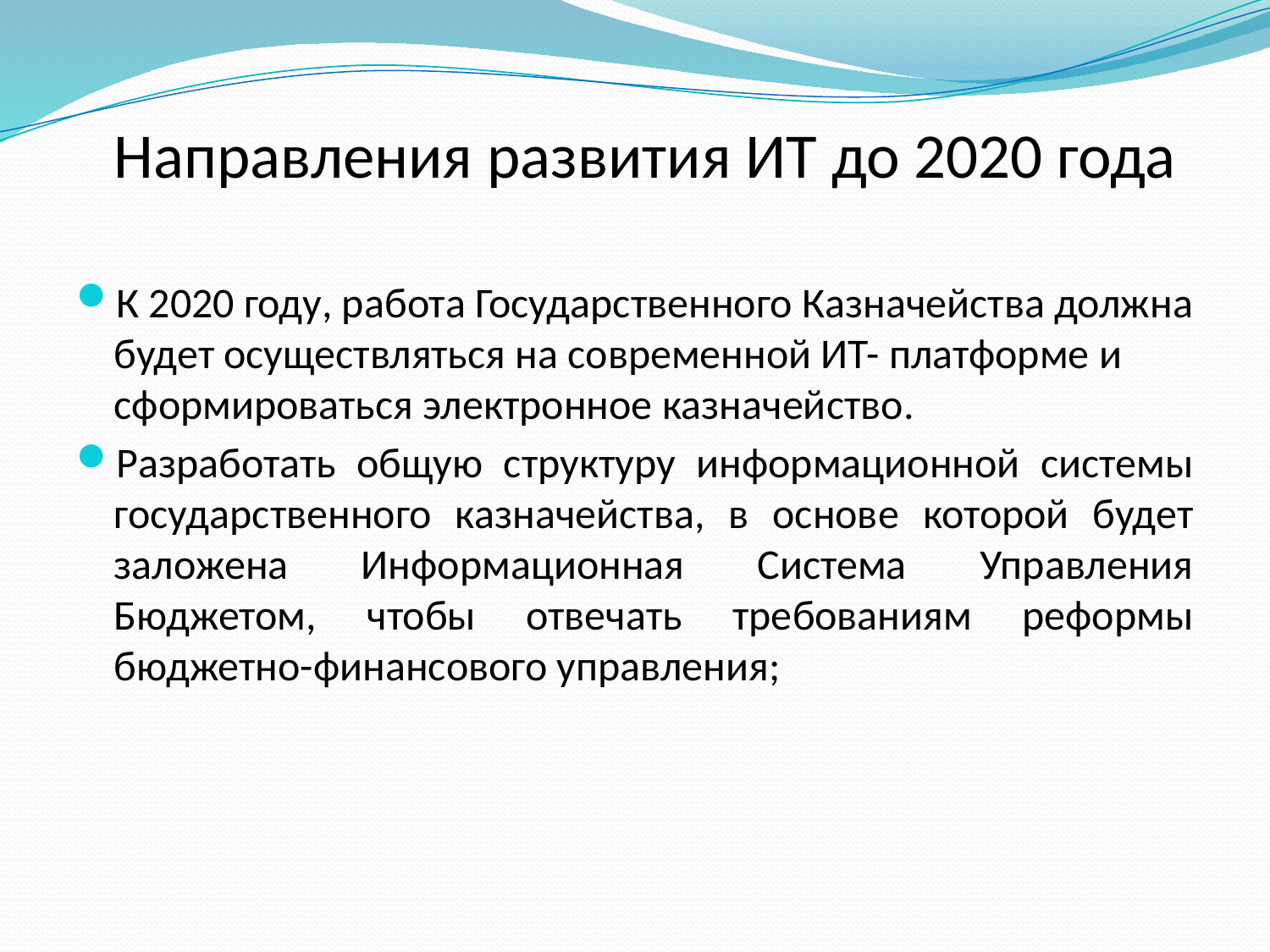

# Направления развития ИТ до 2020 года
К 2020 году, работа Государственного Казначейства должна будет осуществляться на современной ИТ- платформе и сформироваться электронное казначейство.
Разработать общую структуру информационной системы государственного казначейства, в основе которой будет заложена Информационная Система Управления Бюджетом, чтобы отвечать требованиям реформы бюджетно-финансового управления;